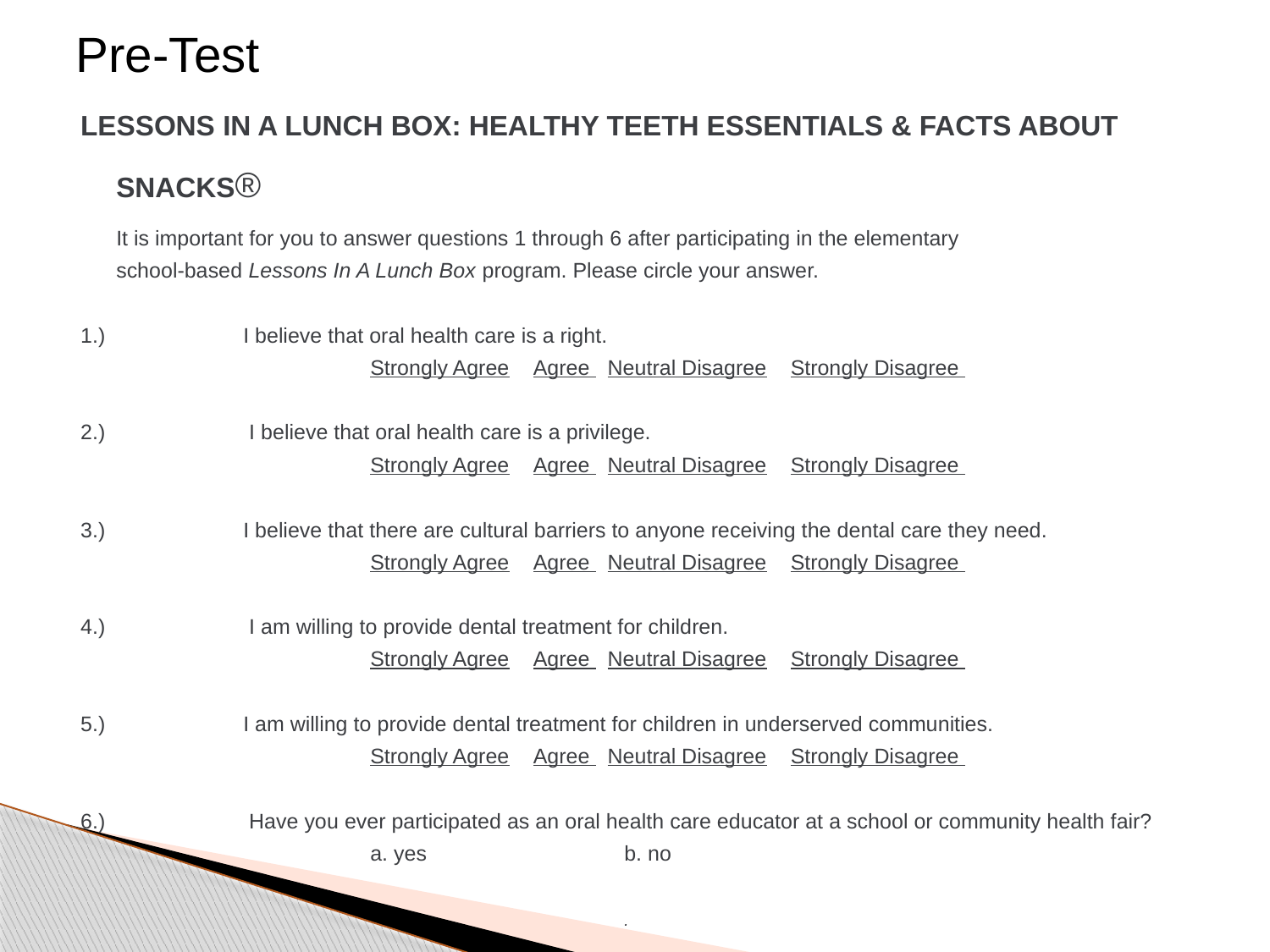

# Pre-Test
LESSONS IN A LUNCH BOX: HEALTHY TEETH ESSENTIALS & FACTS ABOUT SNACKS®
	It is important for you to answer questions 1 through 6 after participating in the elementary
	school-based Lessons In A Lunch Box program. Please circle your answer.

1.)	 	I believe that oral health care is a right.
		 	Strongly Agree    Agree   Neutral Disagree    Strongly Disagree

2.)		 I believe that oral health care is a privilege.
			Strongly Agree    Agree   Neutral Disagree    Strongly Disagree

3.)	 	I believe that there are cultural barriers to anyone receiving the dental care they need.
			Strongly Agree    Agree   Neutral Disagree    Strongly Disagree

4.)		 I am willing to provide dental treatment for children.
			Strongly Agree    Agree   Neutral Disagree    Strongly Disagree

5.)	 	I am willing to provide dental treatment for children in underserved communities.
			Strongly Agree    Agree   Neutral Disagree    Strongly Disagree

6.)		 Have you ever participated as an oral health care educator at a school or community health fair?
			a. yes 		b. no

					.